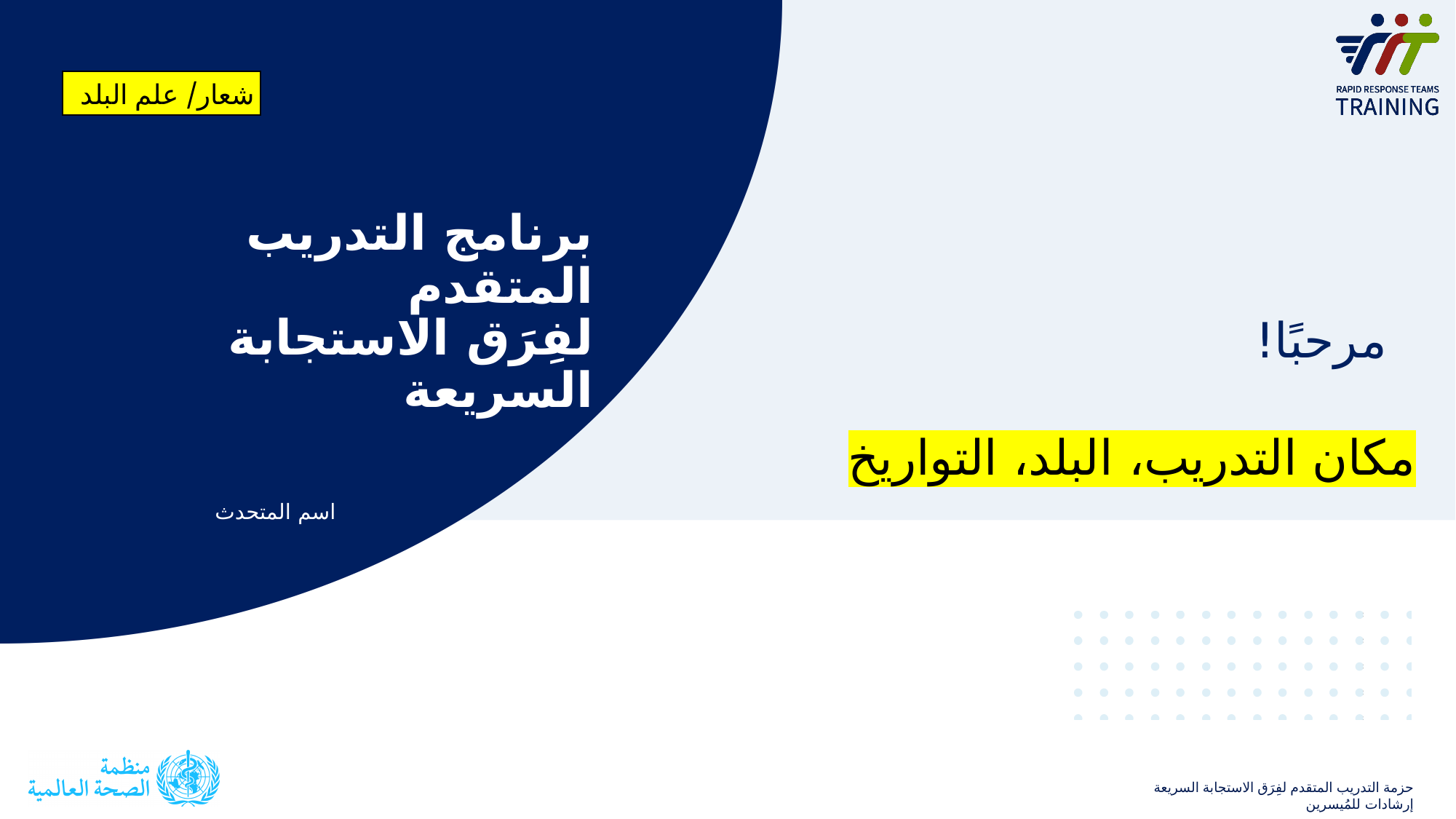

شعار/ علم البلد
# برنامج التدريب المتقدم  لفِرَق الاستجابة السريعة
مرحبًا!
مكان التدريب، البلد، التواريخ
اسم المتحدث